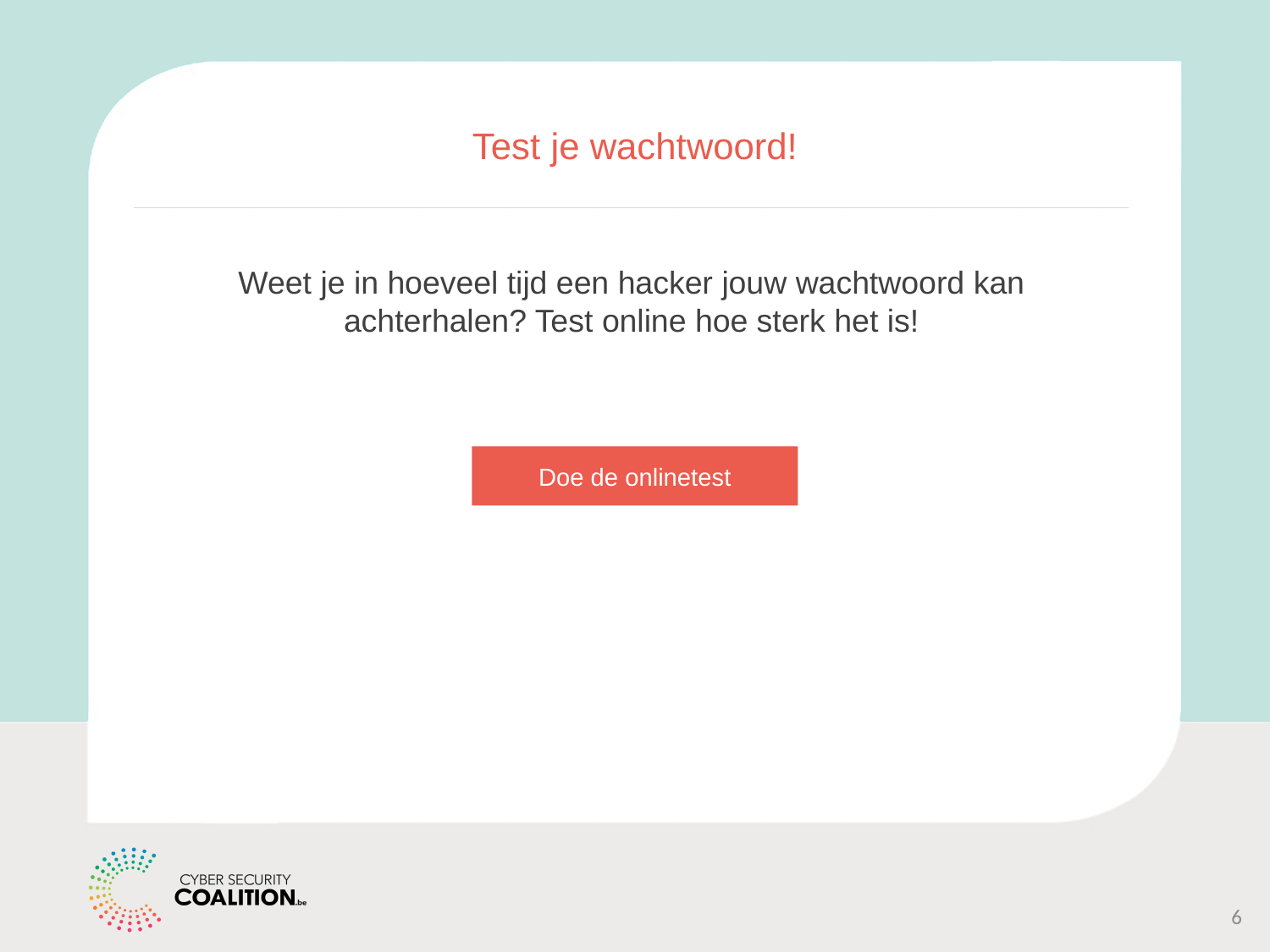

# Test je wachtwoord!
Weet je in hoeveel tijd een hacker jouw wachtwoord kan achterhalen? Test online hoe sterk het is!
Doe de onlinetest
6